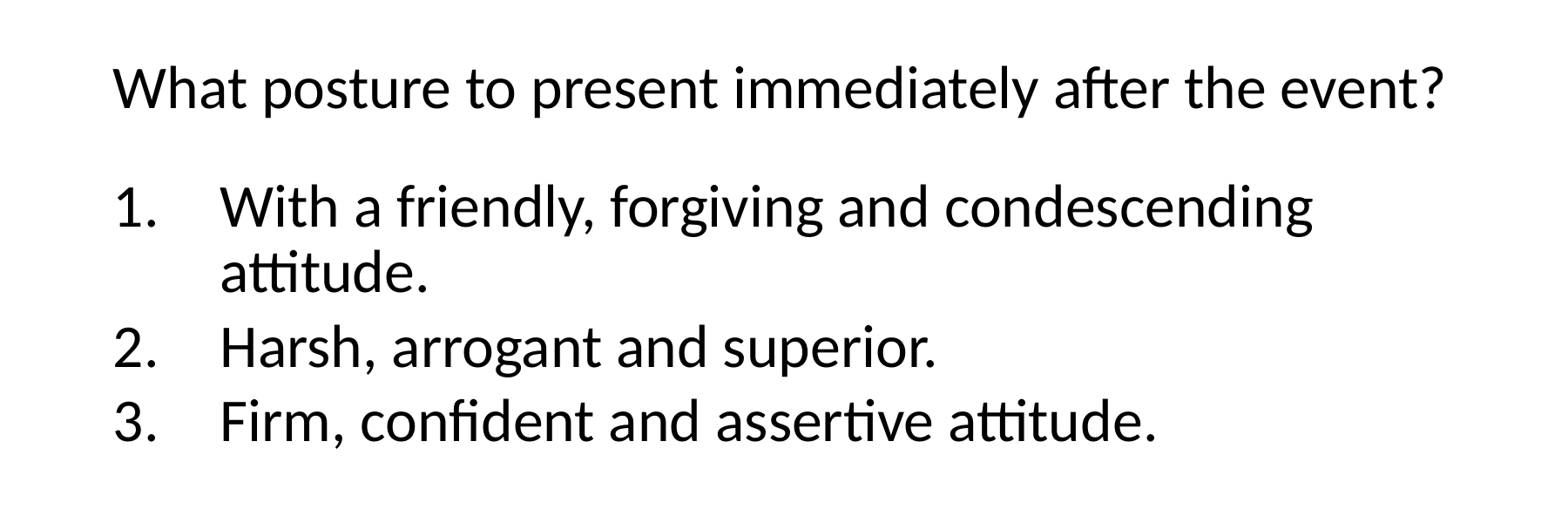

What posture to present immediately after the event?

With a friendly, forgiving and condescending attitude.
Harsh, arrogant and superior.
Firm, confident and assertive attitude.